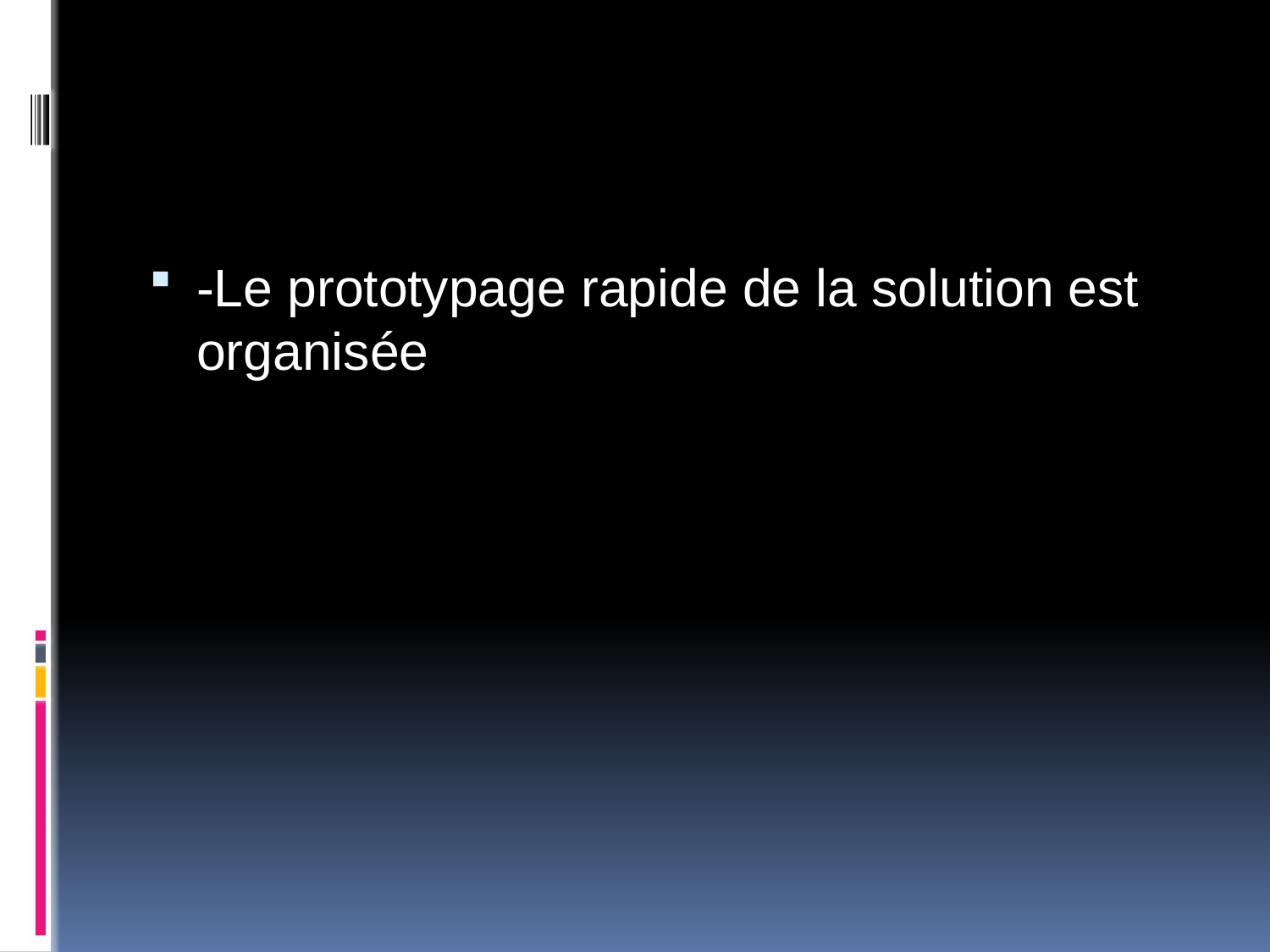

#
-Le prototypage rapide de la solution est organisée